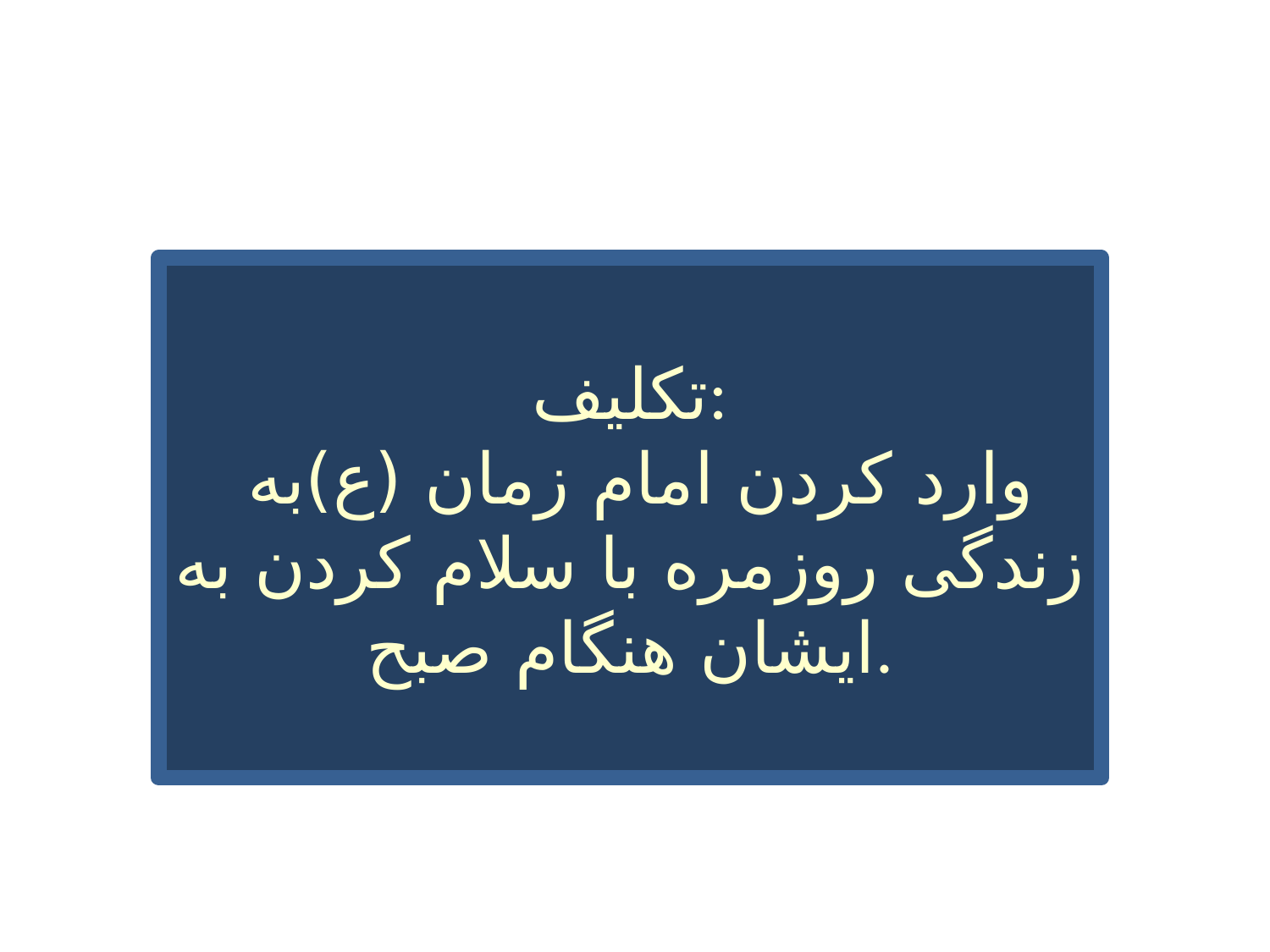

تکلیف:
 وارد کردن امام زمان (ع)به زندگی روزمره با سلام کردن به ایشان هنگام صبح.